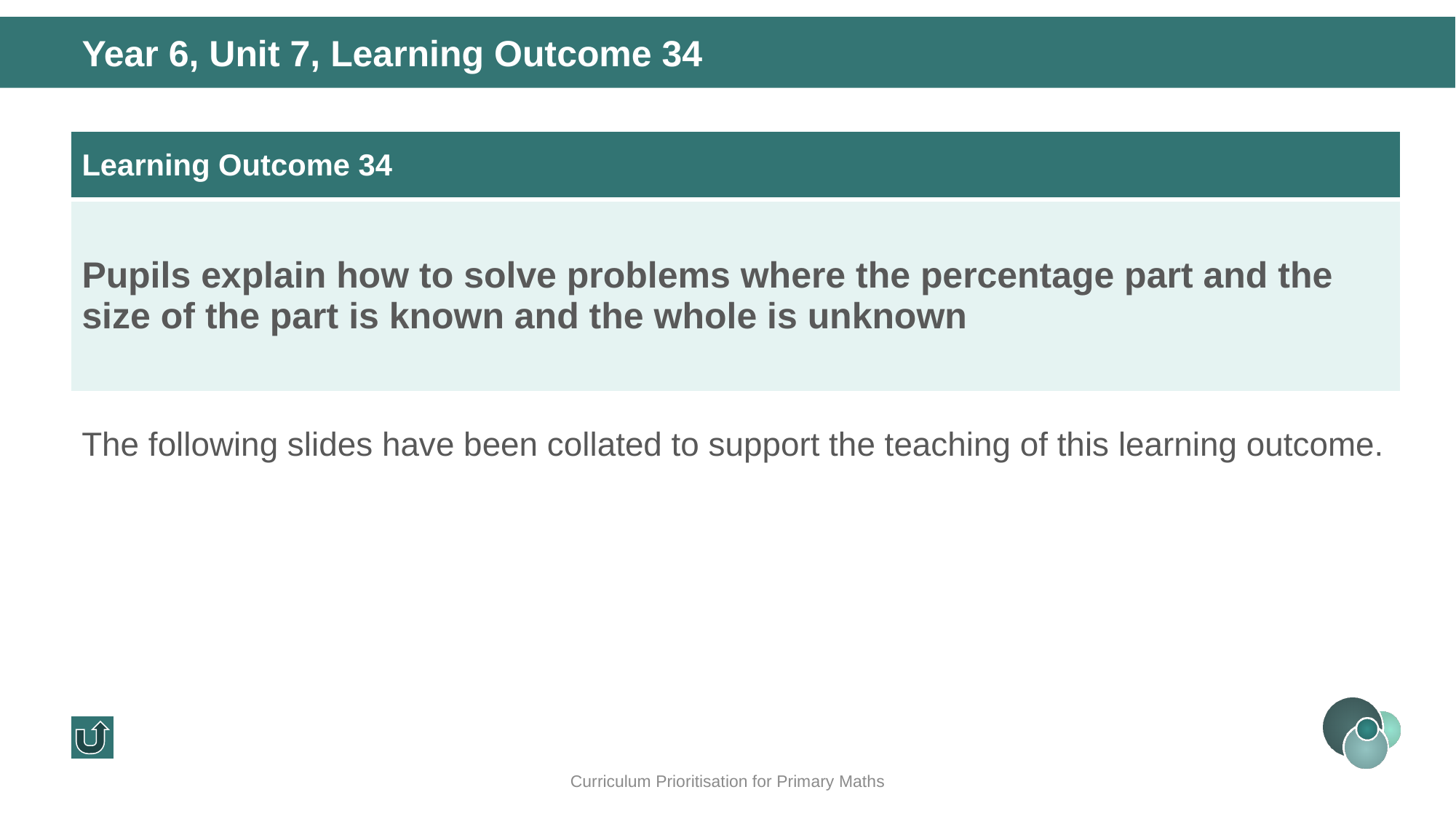

Year 6, Unit 7, Learning Outcome 34
| Learning Outcome 34 |
| --- |
| Pupils explain how to solve problems where the percentage part and the size of the part is known and the whole is unknown |
The following slides have been collated to support the teaching of this learning outcome.

Curriculum Prioritisation for Primary Maths